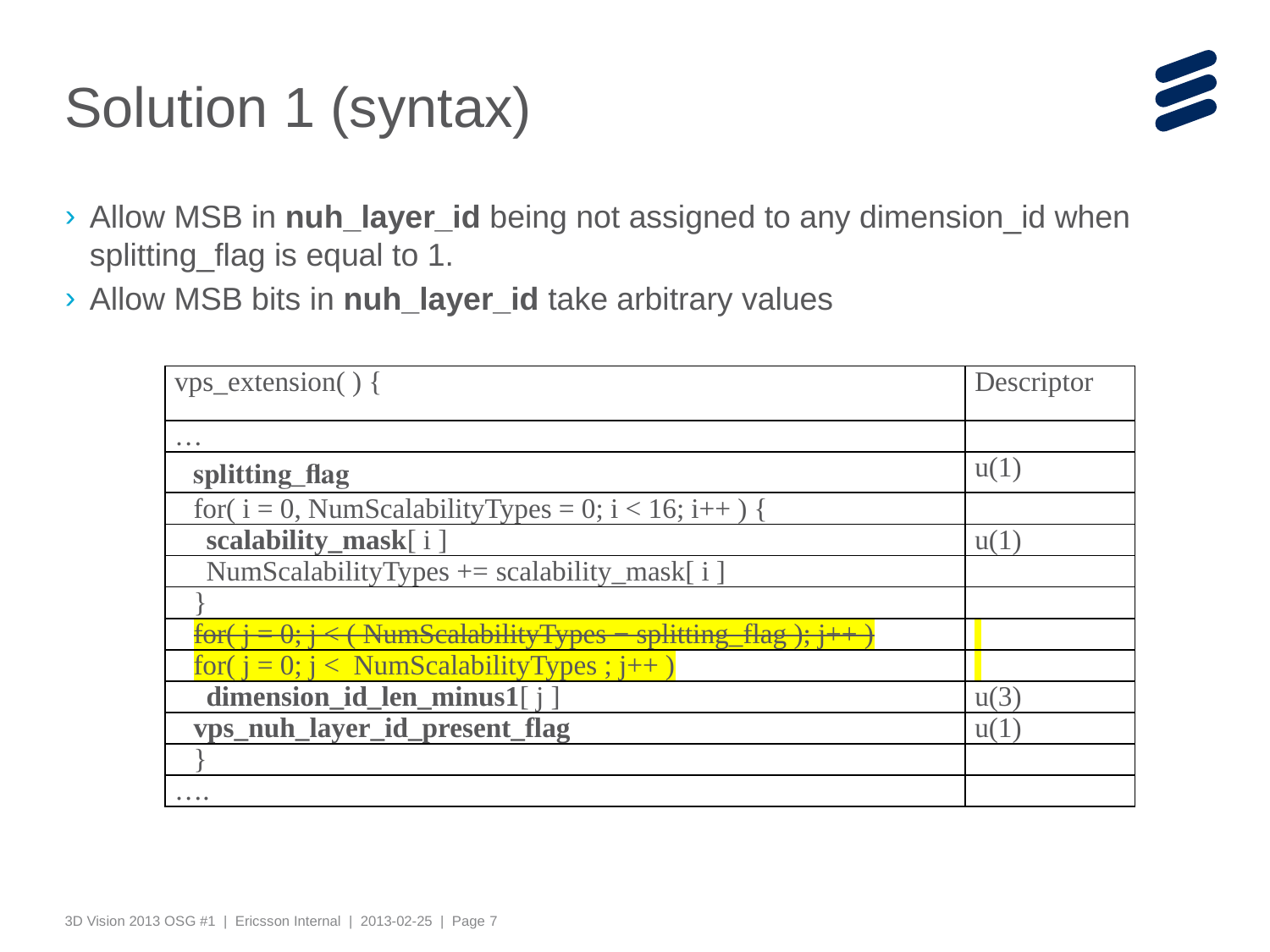

# Solution 1 (syntax)
Allow MSB in nuh_layer_id being not assigned to any dimension_id when splitting_flag is equal to 1.
Allow MSB bits in nuh_layer_id take arbitrary values

| vps\_extension( ) { | Descriptor |
| --- | --- |
| … |  |
| splitting\_flag | u(1) |
| for( i = 0, NumScalabilityTypes = 0; i < 16; i++ ) { |  |
| scalability\_mask[ i ] | u(1) |
| NumScalabilityTypes += scalability\_mask[ i ] |  |
| } |  |
| for( j = 0; j < ( NumScalabilityTypes − splitting\_flag ); j++ ) |  |
| for( j = 0; j < NumScalabilityTypes ; j++ ) |  |
| dimension\_id\_len\_minus1[ j ] | u(3) |
| vps\_nuh\_layer\_id\_present\_flag | u(1) |
| } |  |
| …. |  |